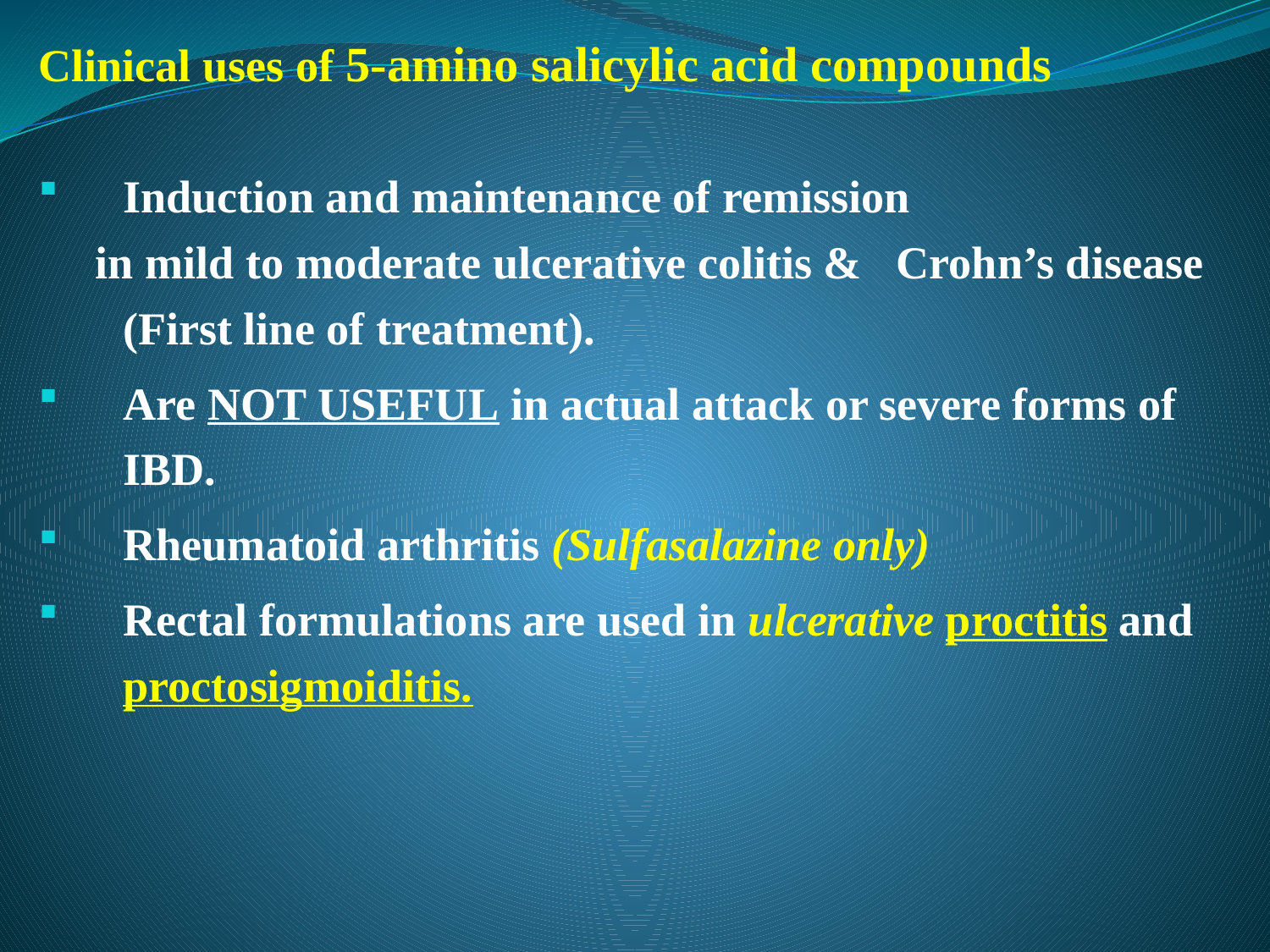

Clinical uses of 5-amino salicylic acid compounds

Induction and maintenance of remission
     in mild to moderate ulcerative colitis &   Crohn’s disease (First line of treatment).
Are NOT USEFUL in actual attack or severe forms of IBD.
Rheumatoid arthritis (Sulfasalazine only)
Rectal formulations are used in ulcerative proctitis and proctosigmoiditis.